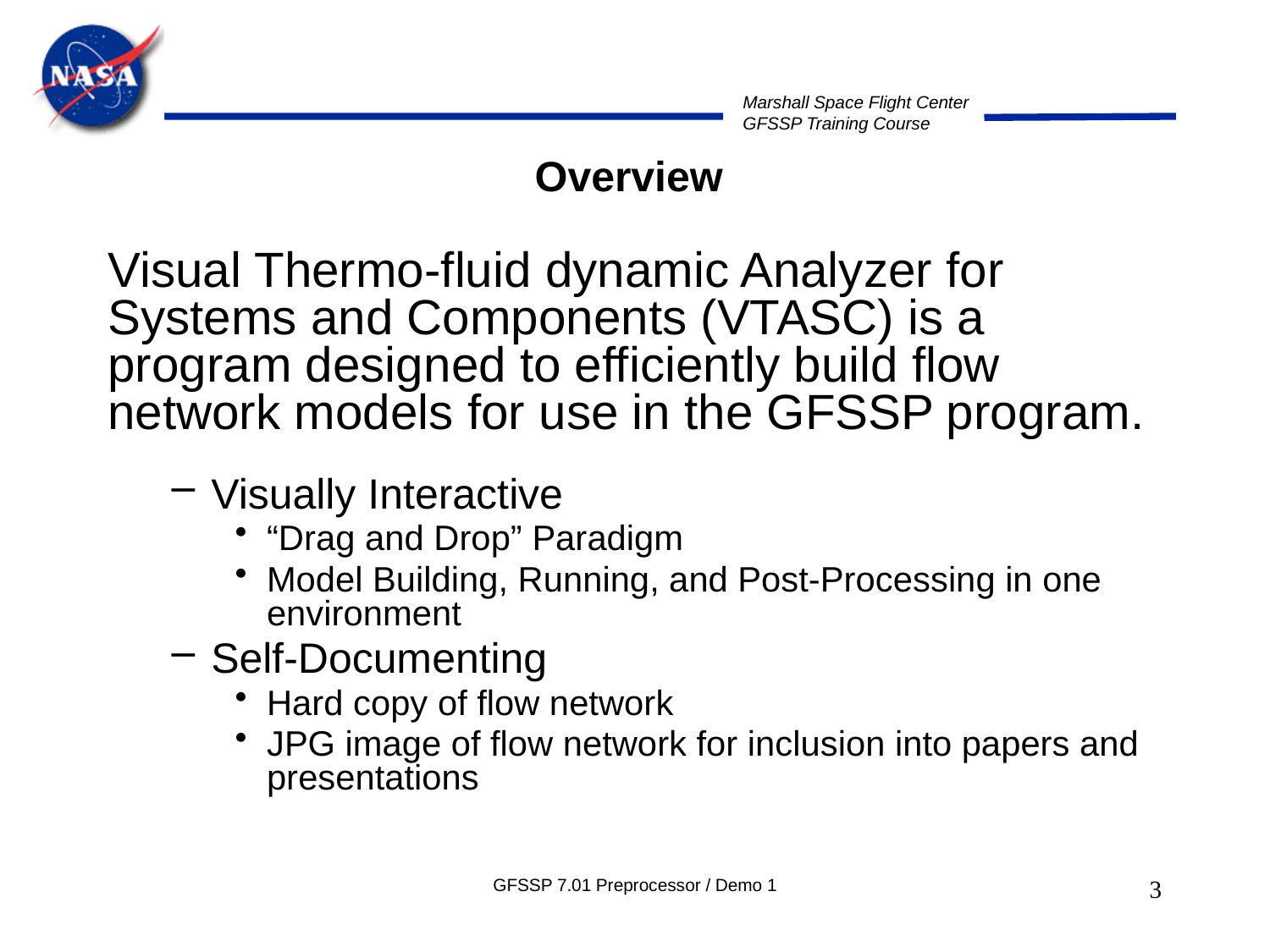

# Overview
Visual Thermo-fluid dynamic Analyzer for Systems and Components (VTASC) is a program designed to efficiently build flow network models for use in the GFSSP program.

Visually Interactive
“Drag and Drop” Paradigm
Model Building, Running, and Post-Processing in one environment
Self-Documenting
Hard copy of flow network
JPG image of flow network for inclusion into papers and presentations
GFSSP 7.01 Preprocessor / Demo 1
3